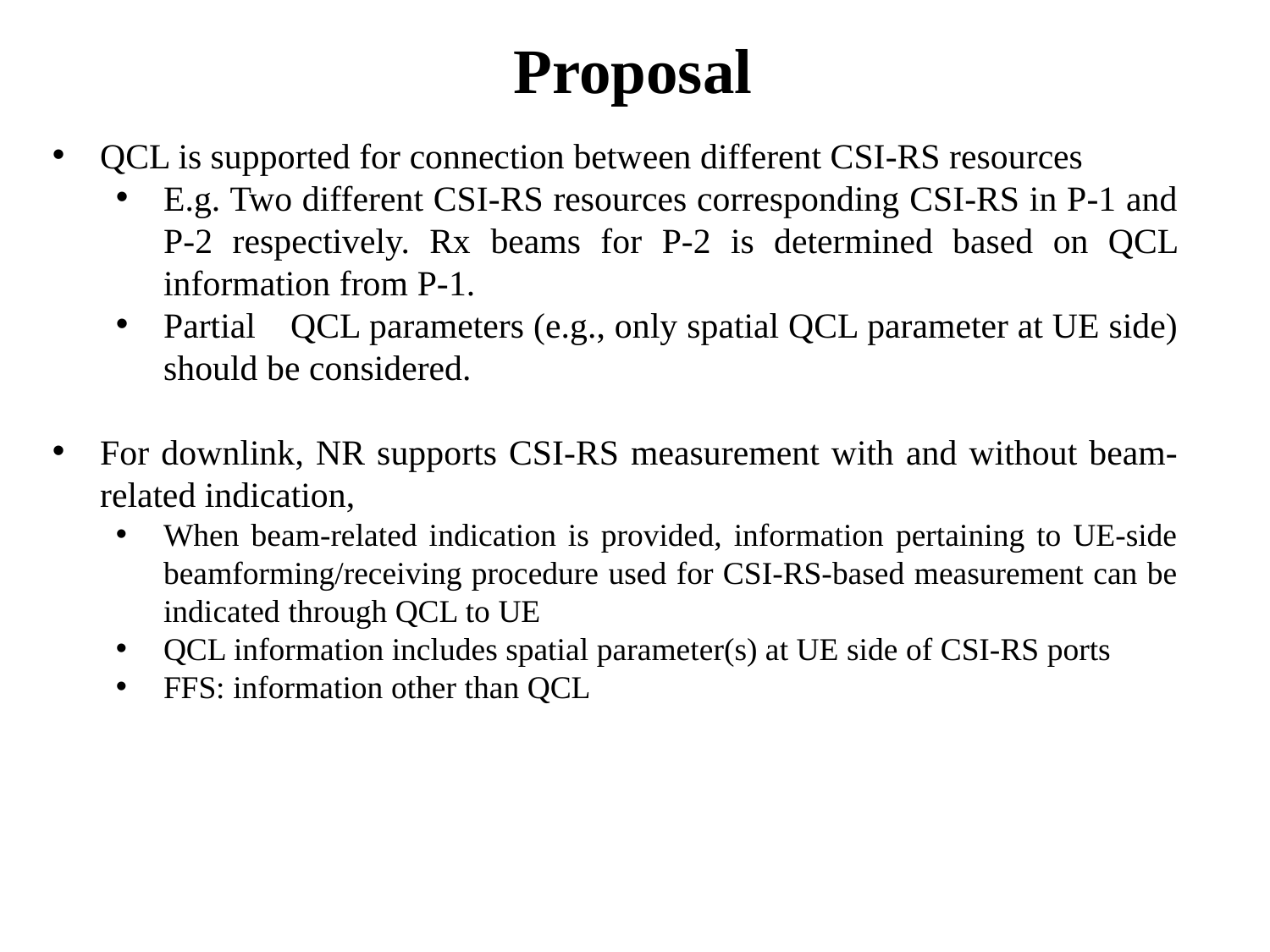

# Proposal
QCL is supported for connection between different CSI-RS resources
E.g. Two different CSI-RS resources corresponding CSI-RS in P-1 and P-2 respectively. Rx beams for P-2 is determined based on QCL information from P-1.
Partial	QCL parameters (e.g., only spatial QCL parameter at UE side) should be considered.

For downlink, NR supports CSI-RS measurement with and without beam-related indication,
When beam-related indication is provided, information pertaining to UE-side beamforming/receiving procedure used for CSI-RS-based measurement can be indicated through QCL to UE
QCL information includes spatial parameter(s) at UE side of CSI-RS ports
FFS: information other than QCL